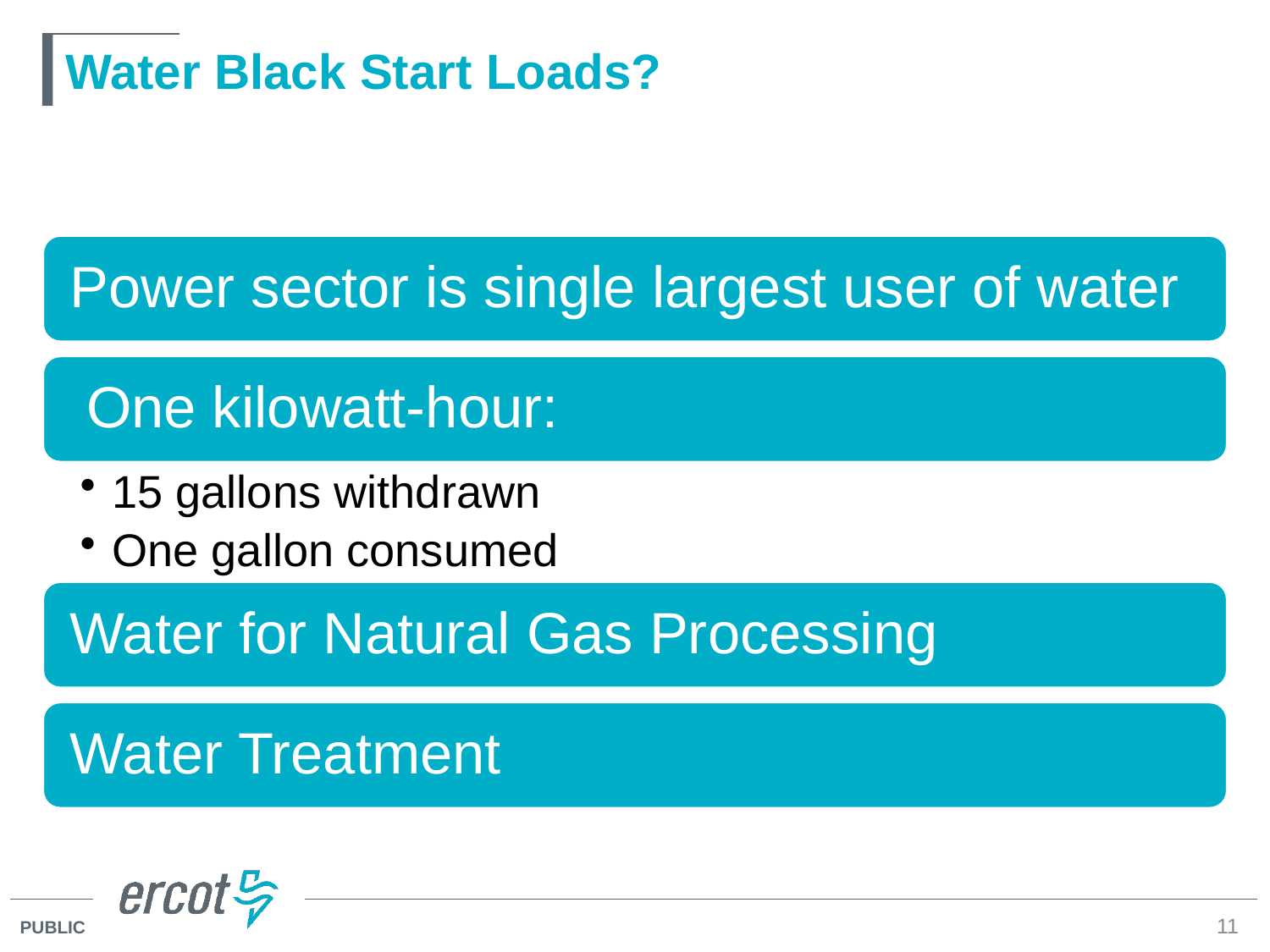

# Water Black Start Loads?
Power sector is single largest user of water
 One kilowatt-hour:
15 gallons withdrawn
One gallon consumed
Water for Natural Gas Processing
Water Treatment
11